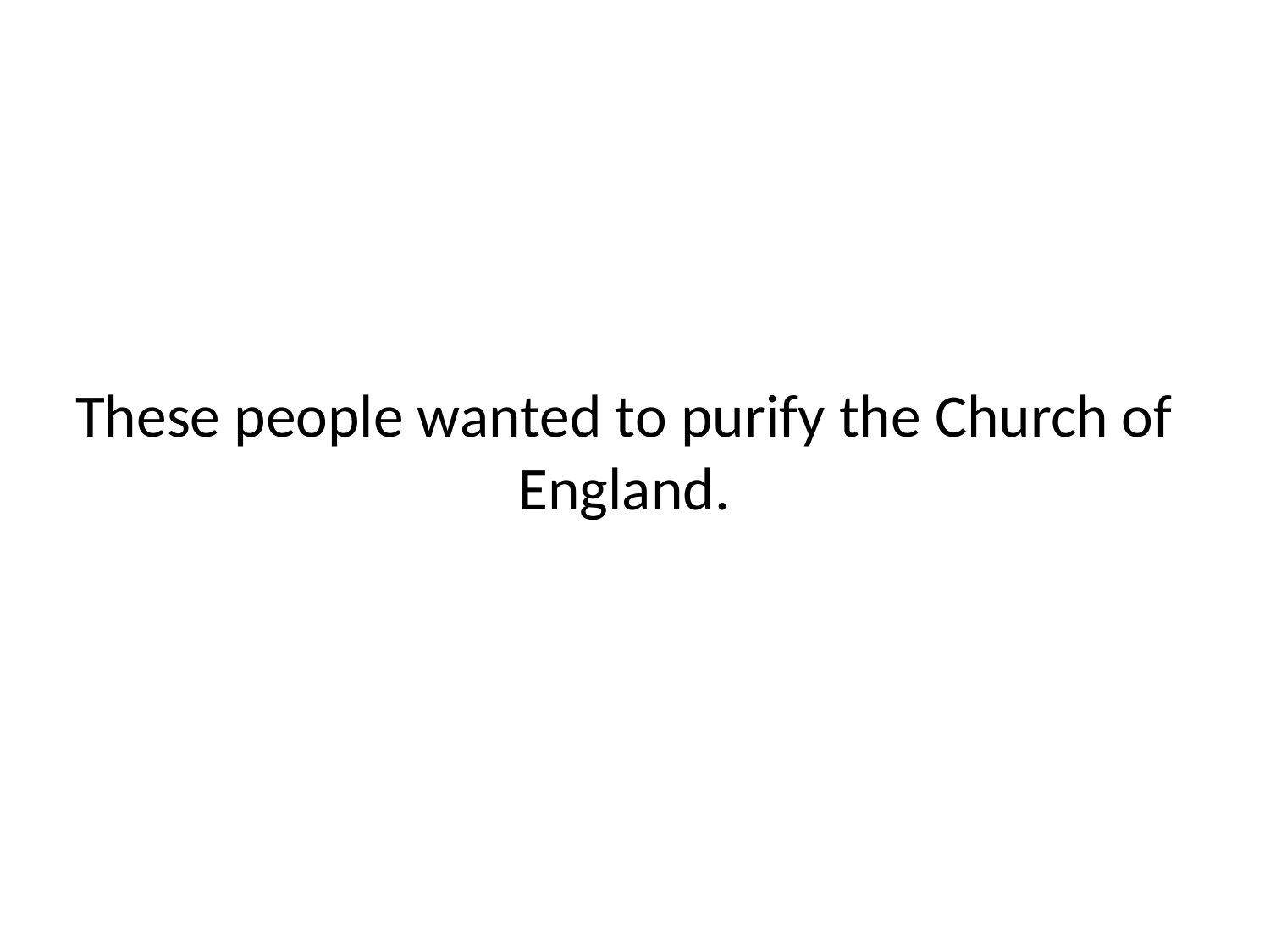

# These people wanted to purify the Church of England.